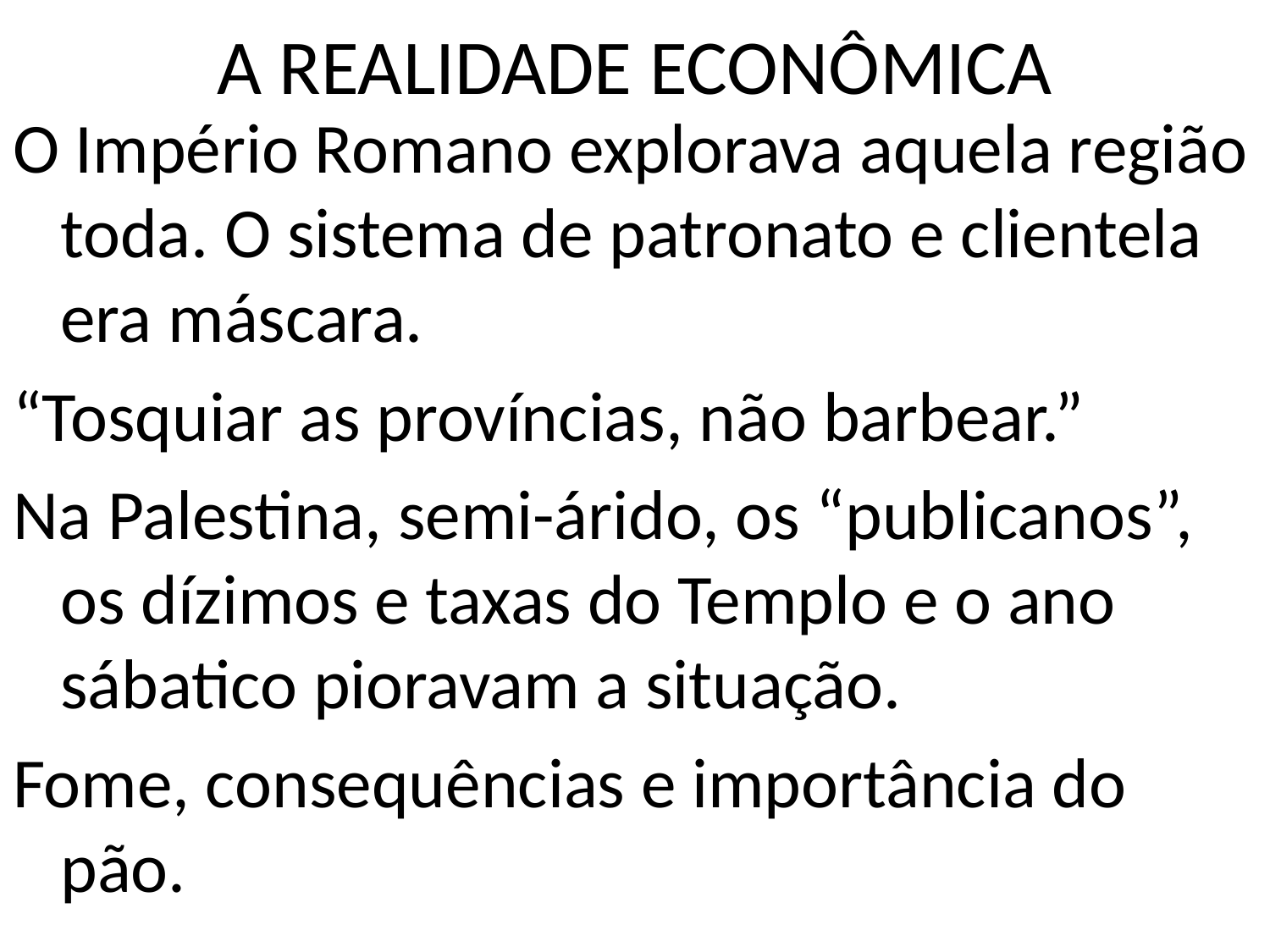

# A REALIDADE ECONÔMICA
O Império Romano explorava aquela região toda. O sistema de patronato e clientela era máscara.
“Tosquiar as províncias, não barbear.”
Na Palestina, semi-árido, os “publicanos”, os dízimos e taxas do Templo e o ano sábatico pioravam a situação.
Fome, consequências e importância do pão.